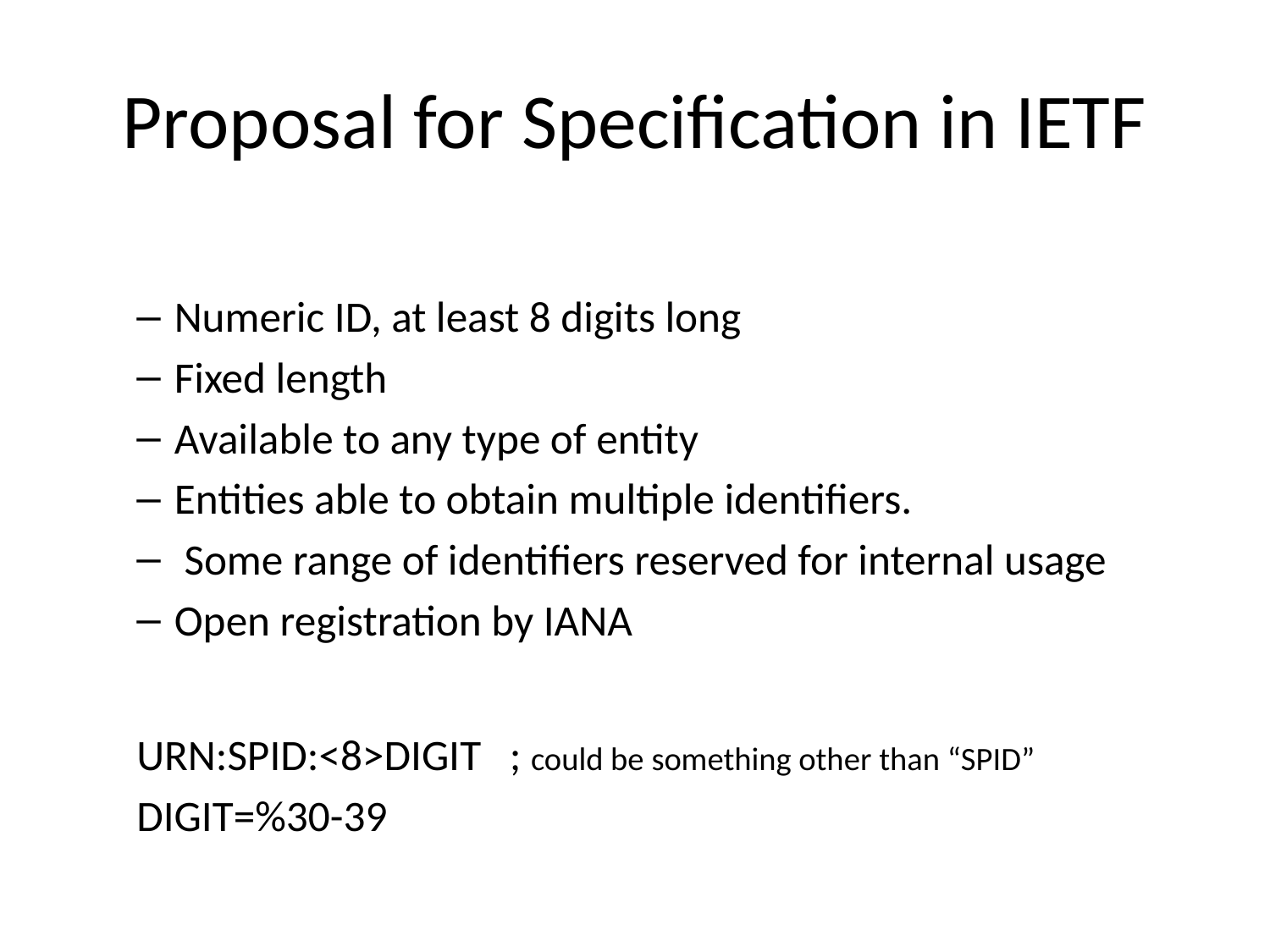

# Proposal for Specification in IETF

Numeric ID, at least 8 digits long
Fixed length
Available to any type of entity
Entities able to obtain multiple identifiers.
 Some range of identifiers reserved for internal usage
Open registration by IANA

URN:SPID:<8>DIGIT	; could be something other than “SPID”
DIGIT=%30-39